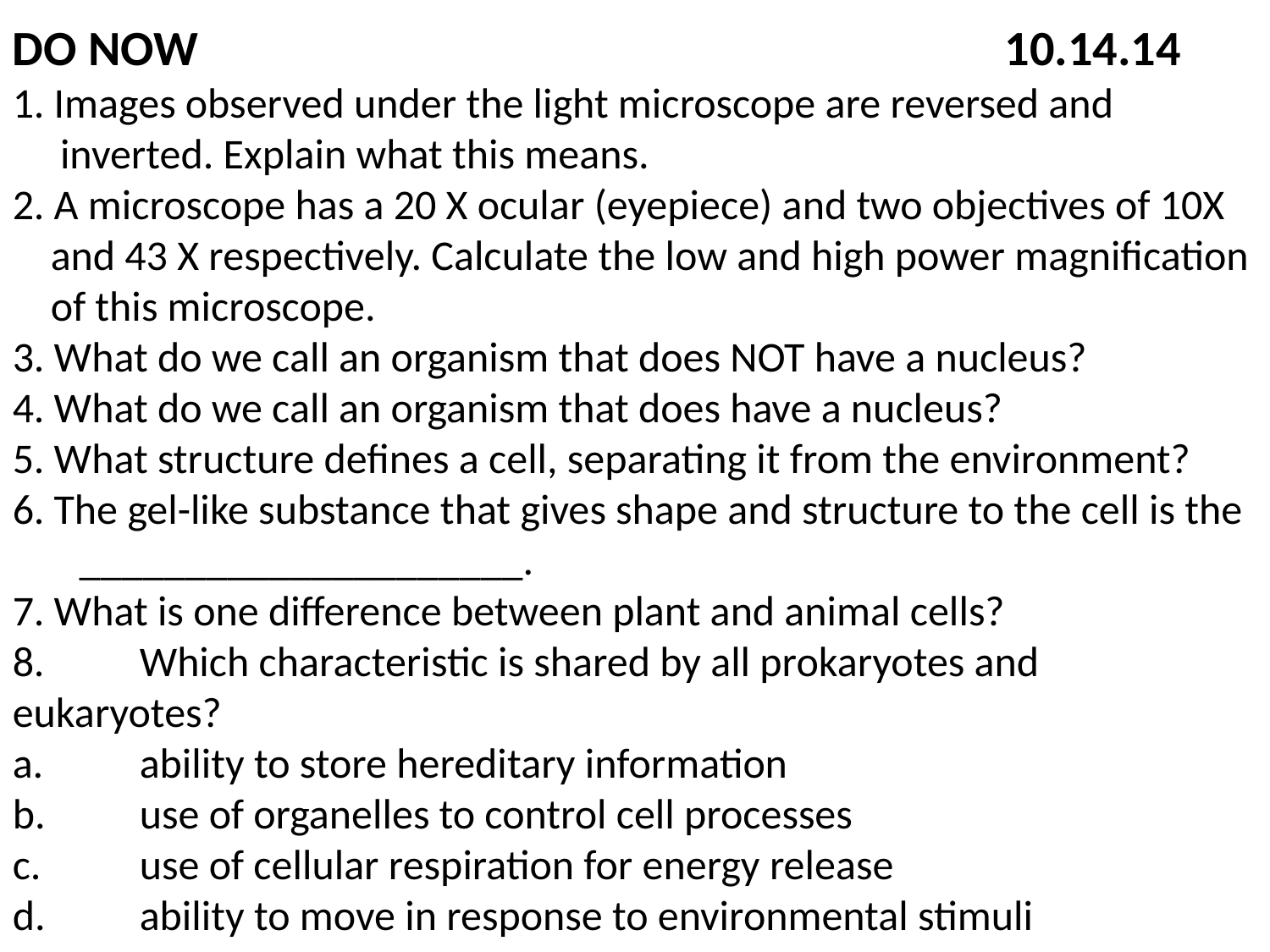

DO NOW                                                                        10.14.14
1. Images observed under the light microscope are reversed and
     inverted. Explain what this means.
2. A microscope has a 20 X ocular (eyepiece) and two objectives of 10X
    and 43 X respectively. Calculate the low and high power magnification
    of this microscope.
3. What do we call an organism that does NOT have a nucleus?
4. What do we call an organism that does have a nucleus?
5. What structure defines a cell, separating it from the environment?
6. The gel-like substance that gives shape and structure to the cell is the
       _____________________.
7. What is one difference between plant and animal cells?
8.	Which characteristic is shared by all prokaryotes and eukaryotes?
a.	ability to store hereditary information
b.	use of organelles to control cell processes
c.	use of cellular respiration for energy release
d.	ability to move in response to environmental stimuli